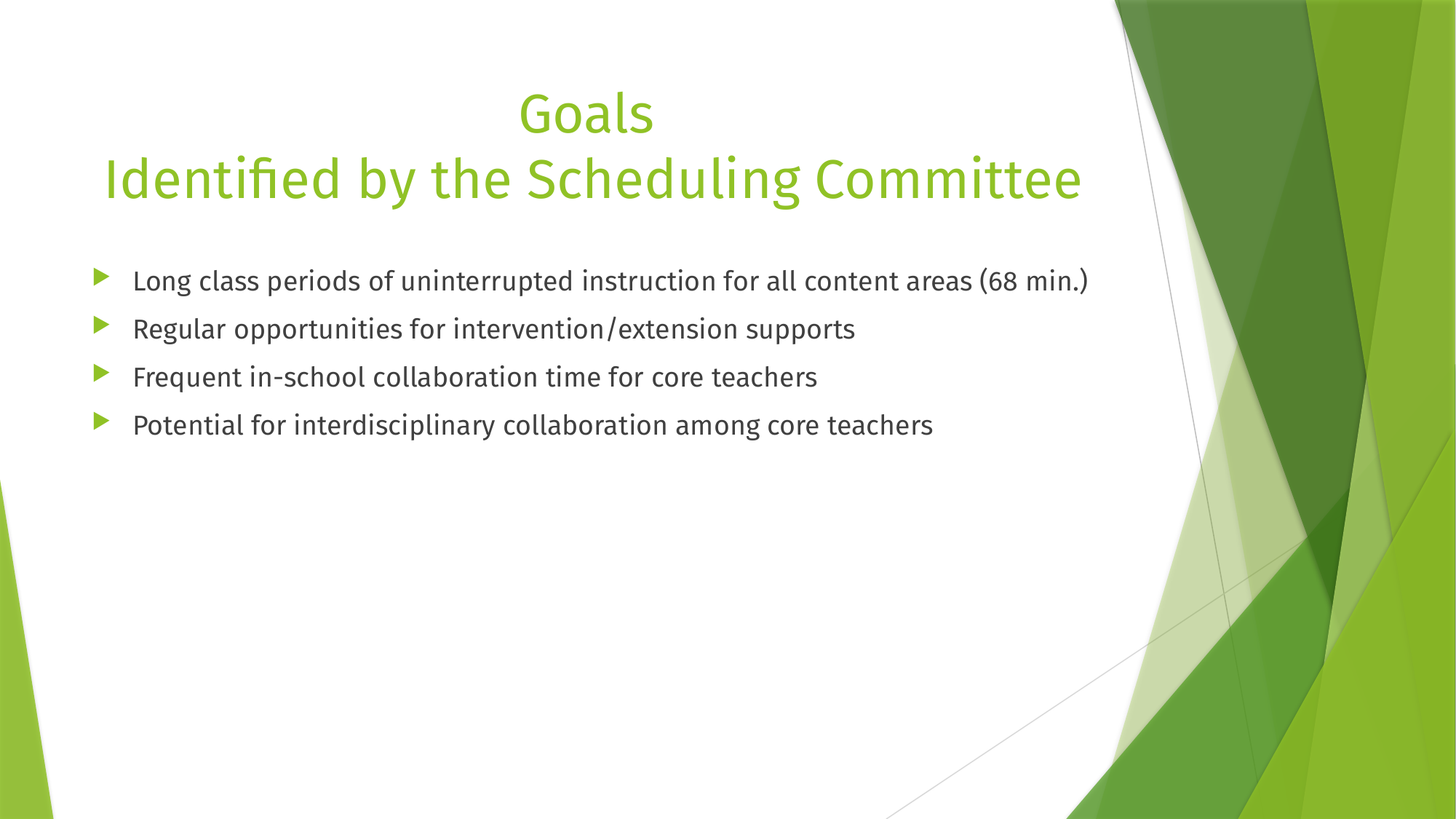

# Goals Identified by the Scheduling Committee
Long class periods of uninterrupted instruction for all content areas (68 min.)
Regular opportunities for intervention/extension supports
Frequent in-school collaboration time for core teachers
Potential for interdisciplinary collaboration among core teachers